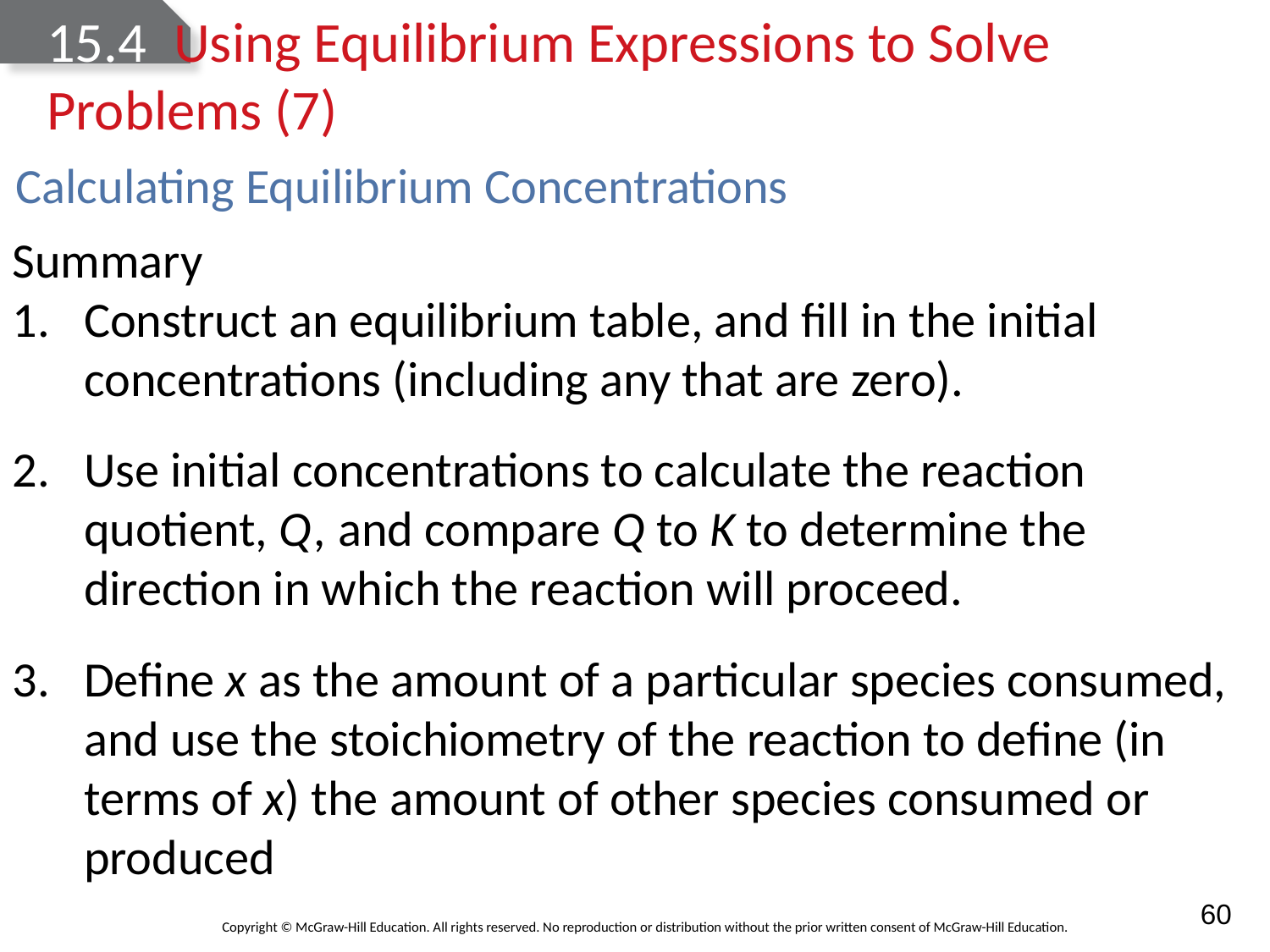

# 15.4	Using Equilibrium Expressions to Solve 	Problems (7)
Calculating Equilibrium Concentrations
Summary
Construct an equilibrium table, and fill in the initial concentrations (including any that are zero).
Use initial concentrations to calculate the reaction quotient, Q, and compare Q to K to determine the direction in which the reaction will proceed.
Define x as the amount of a particular species consumed, and use the stoichiometry of the reaction to define (in terms of x) the amount of other species consumed or produced